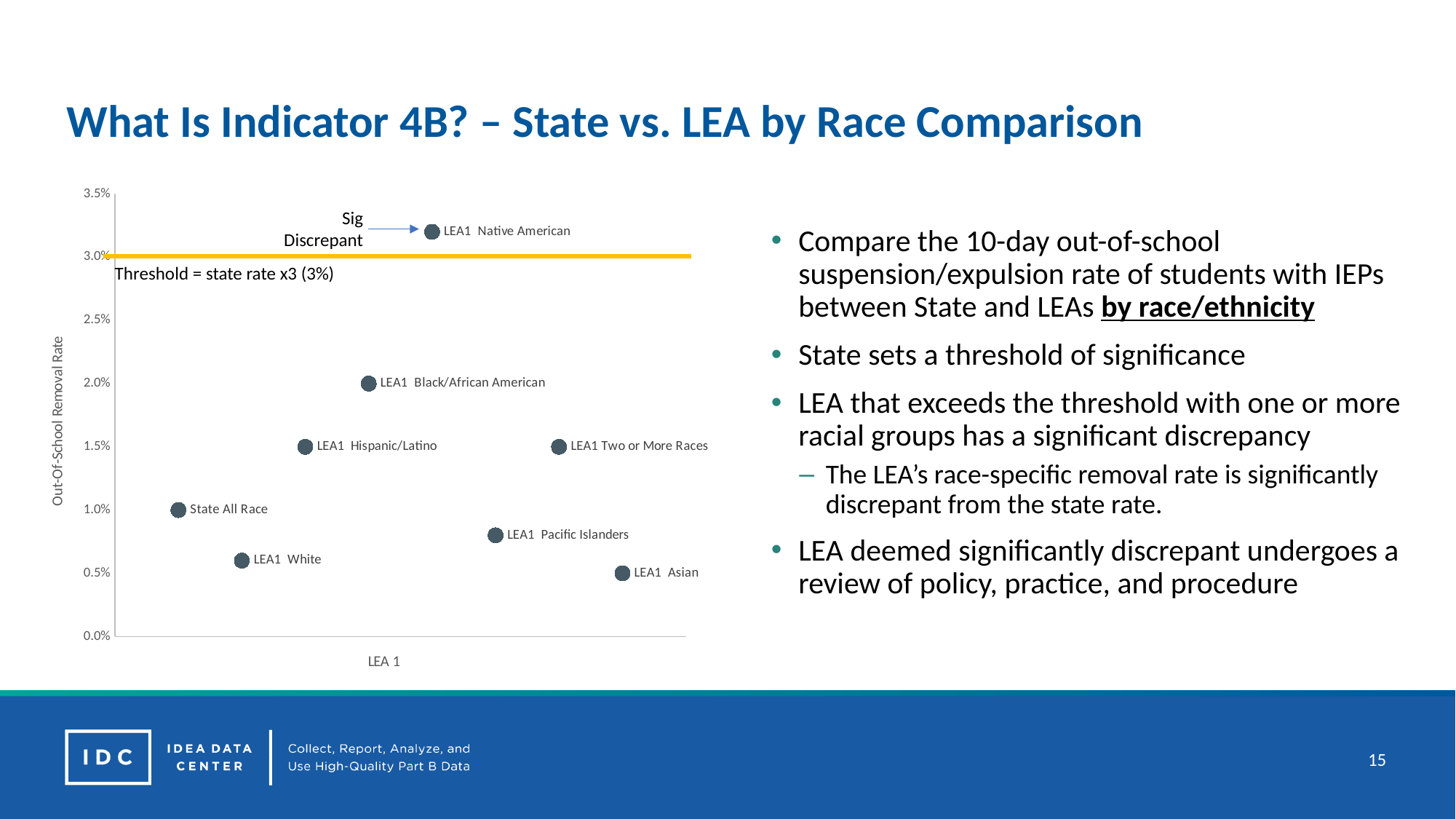

# What Is Indicator 4B? – State vs. LEA by Race Comparison

### Chart

| Category |  |
|---|---|
Sig Discrepant
Compare the 10-day out-of-school suspension/expulsion rate of students with IEPs between State and LEAs by race/ethnicity
State sets a threshold of significance
LEA that exceeds the threshold with one or more racial groups has a significant discrepancy
The LEA’s race-specific removal rate is significantly discrepant from the state rate.
LEA deemed significantly discrepant undergoes a review of policy, practice, and procedure
Threshold = state rate x3 (3%)
15